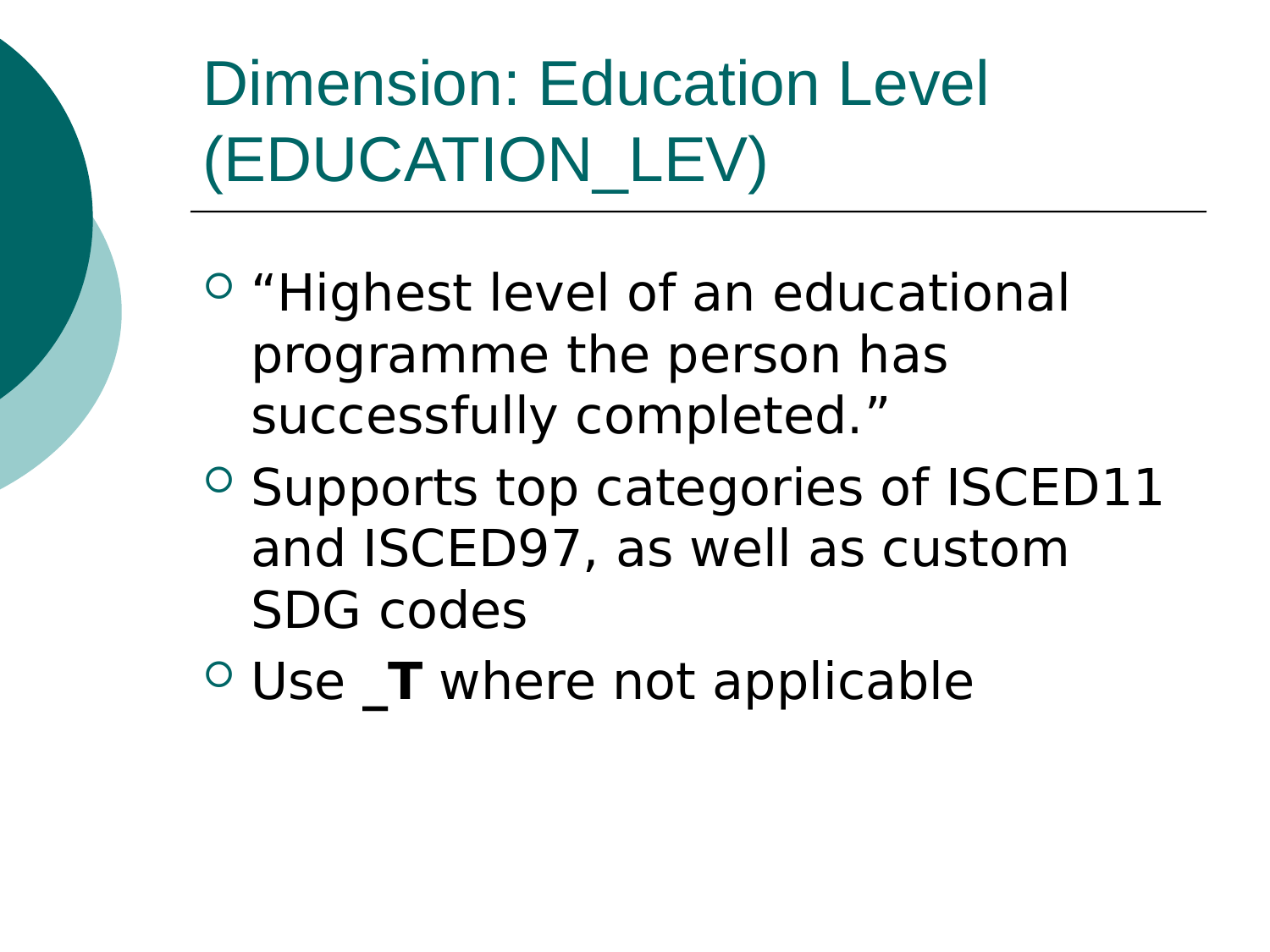

# Dimension: Education Level (EDUCATION_LEV)
“Highest level of an educational programme the person has successfully completed.”
Supports top categories of ISCED11 and ISCED97, as well as custom SDG codes
Use _T where not applicable